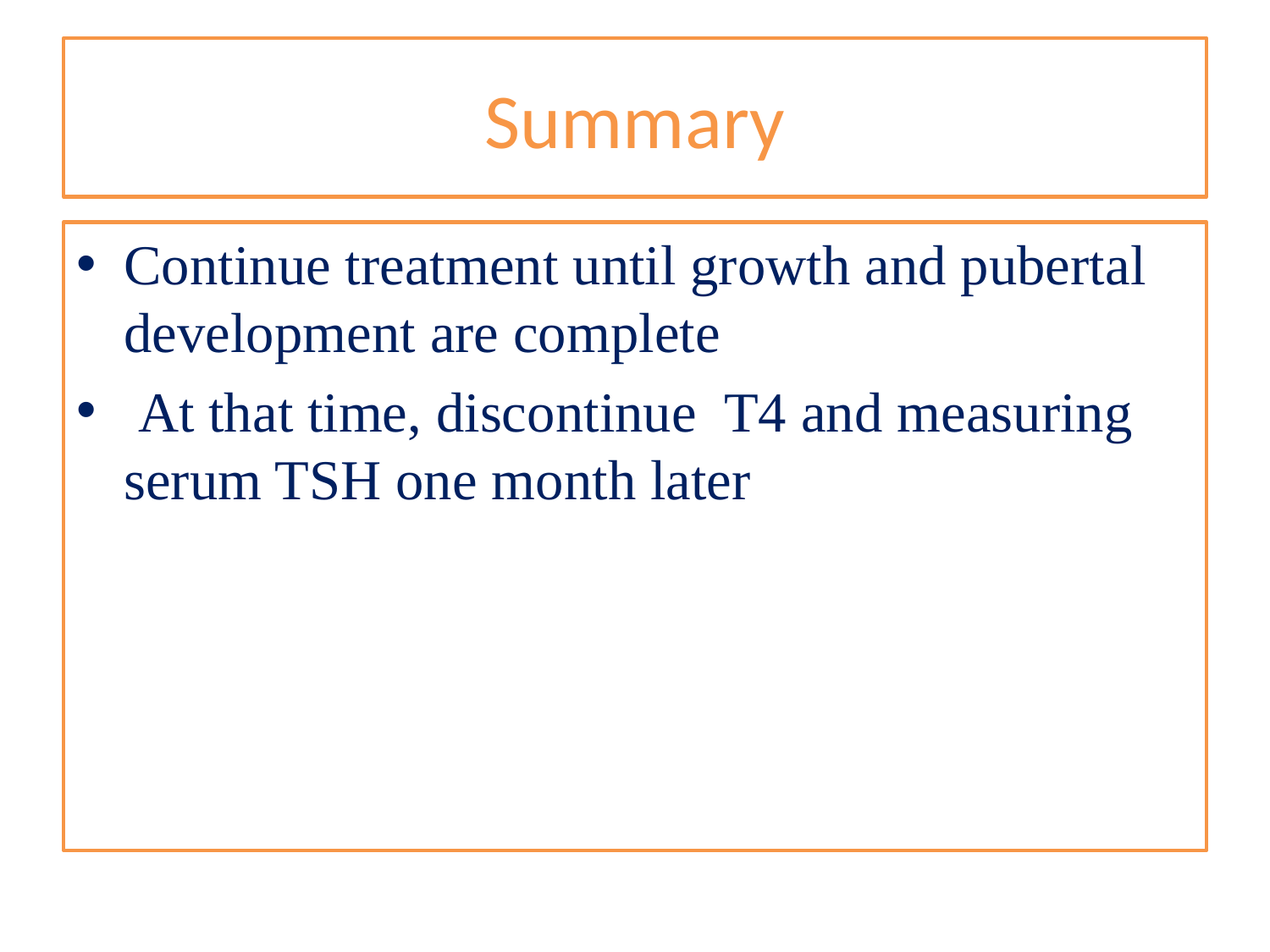

# Summary
Continue treatment until growth and pubertal development are complete
 At that time, discontinue  T4 and measuring serum TSH one month later